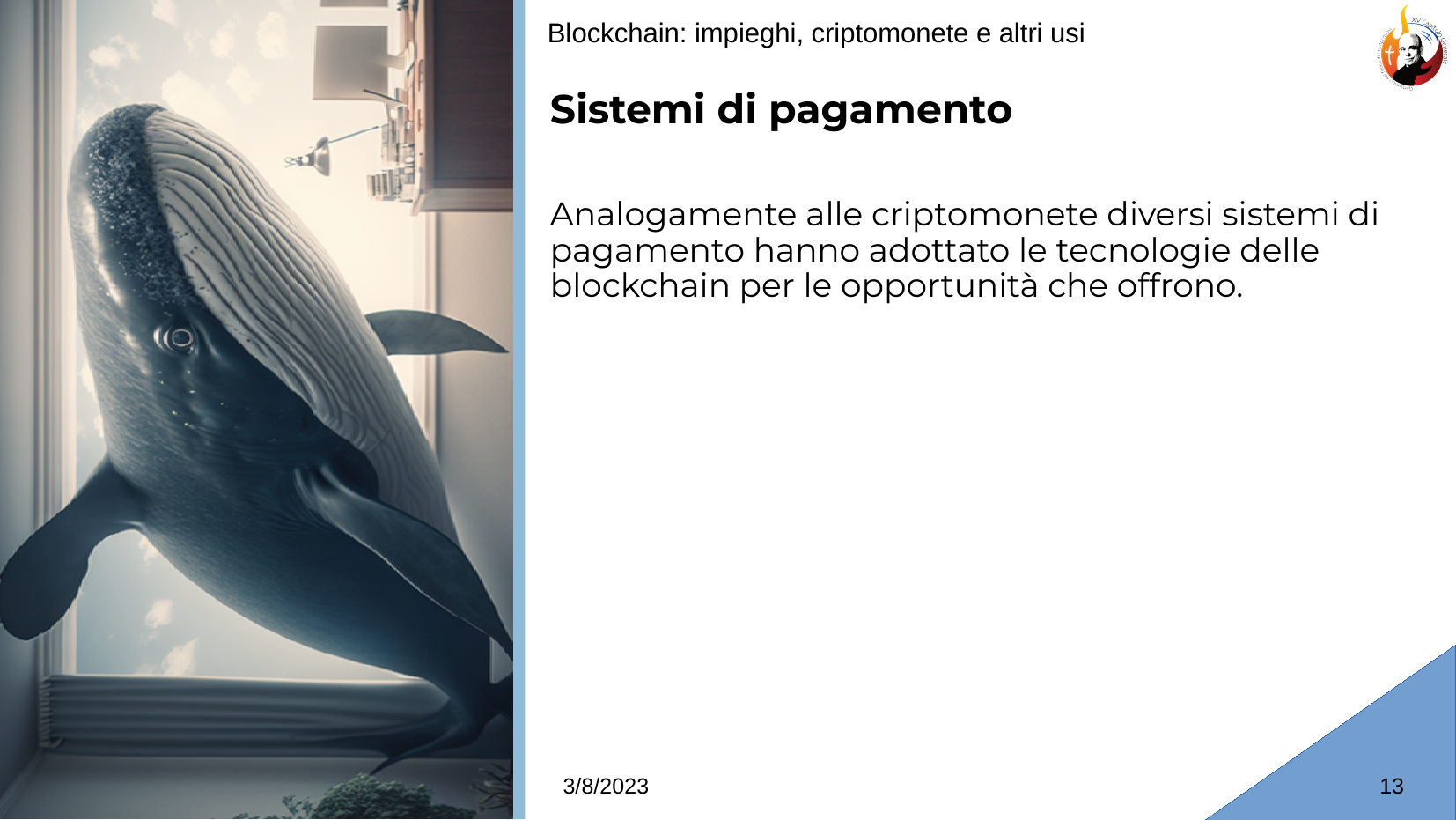

Blockchain: impieghi, criptomonete e altri usi
# Sistemi di pagamento
Analogamente alle criptomonete diversi sistemi di pagamento hanno adottato le tecnologie delle blockchain per le opportunità che offrono.